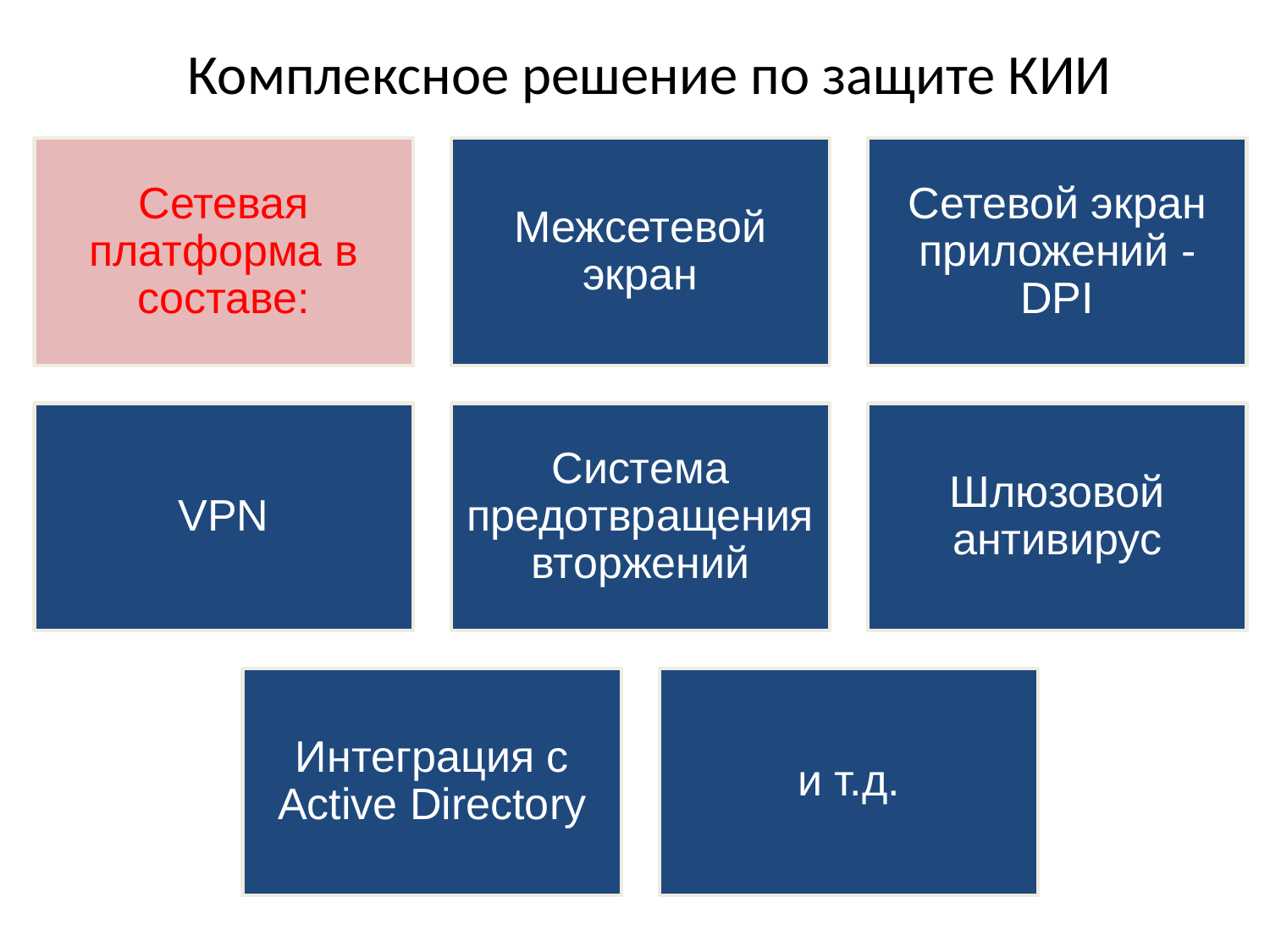

# Комплексное решение по защите КИИ
Сетевая платформа в составе:
Межсетевой экран
Сетевой экран приложений - DPI
VPN
Система предотвращения вторжений
Шлюзовой антивирус
Интеграция с Active Directory
и т.д.